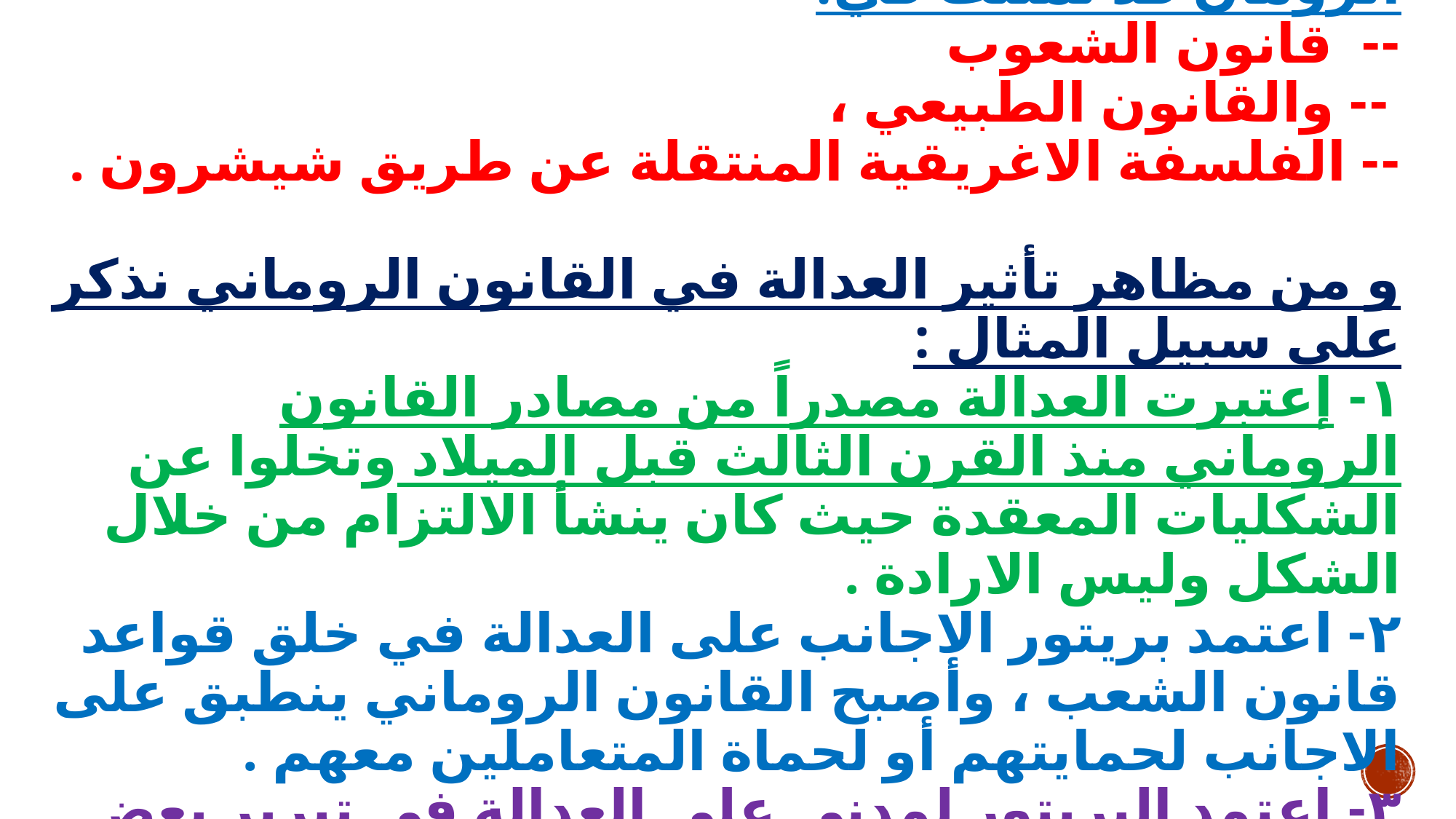

# وبناءً عليه يمكن أن نقرر أن مصادر العدالة عند الرومان قد تمثلت في: --  قانون الشعوب -- والقانون الطبيعي ، -- الفلسفة الاغريقية المنتقلة عن طريق شيشرون . و من مظاهر تأثير العدالة في القانون الروماني نذكر على سبيل المثال : ١- إعتبرت العدالة مصدراً من مصادر القانون الروماني منذ القرن الثالث قبل الميلاد وتخلوا عن الشكليات المعقدة حيث كان ينشأ الالتزام من خلال الشكل وليس الارادة . ٢- اعتمد بريتور الاجانب على العدالة في خلق قواعد قانون الشعب ، وأصبح القانون الروماني ينطبق على الاجانب لحمايتهم أو لحماة المتعاملين معهم . ٣- اعتمد البريتور لمدني على العدالة في تبرير بعض النظم والقواعد القانونية.